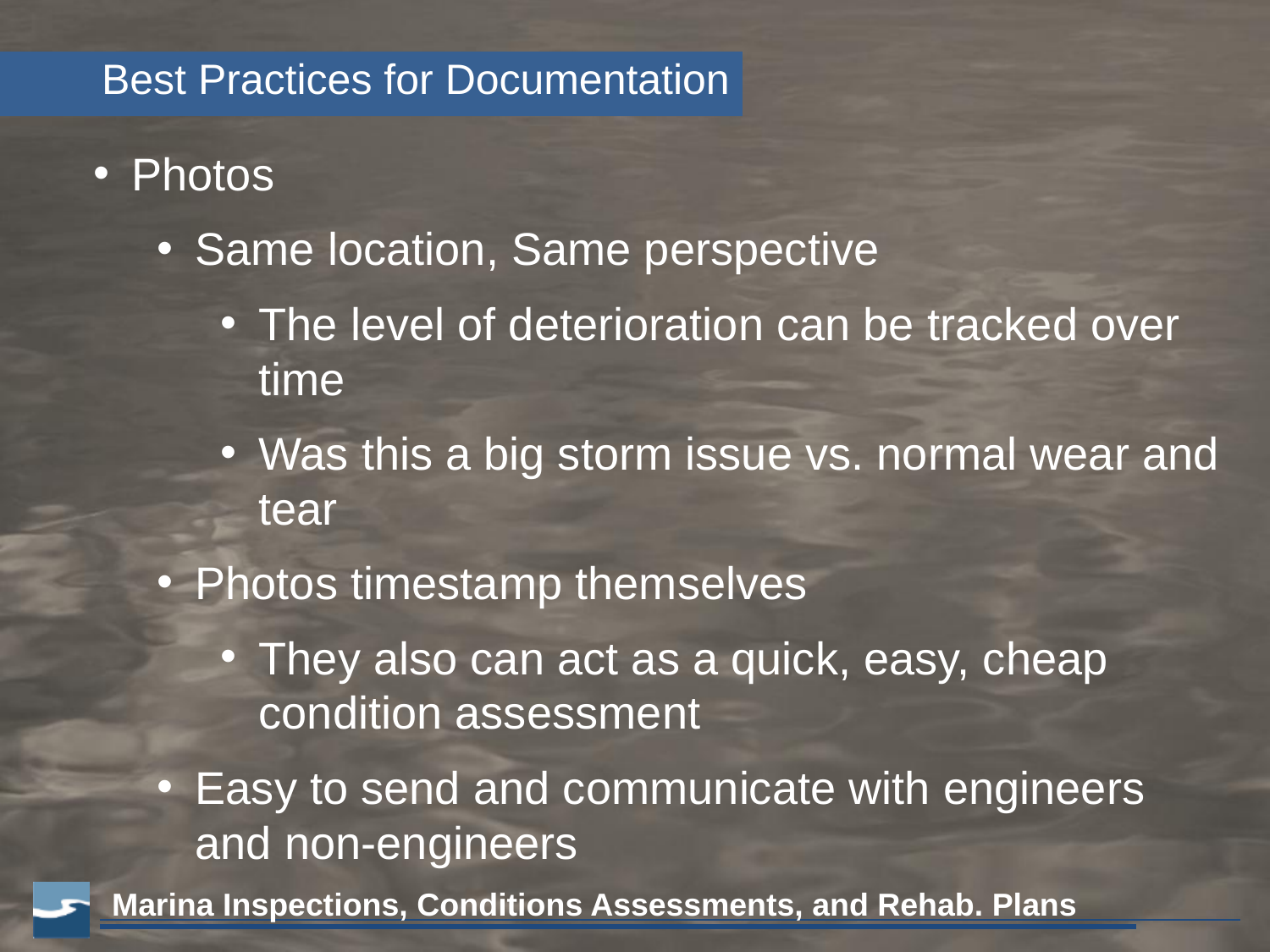

Best Practices for Documentation

Photos
Same location, Same perspective
The level of deterioration can be tracked over time
Was this a big storm issue vs. normal wear and tear
Photos timestamp themselves
They also can act as a quick, easy, cheap condition assessment
Easy to send and communicate with engineers and non-engineers